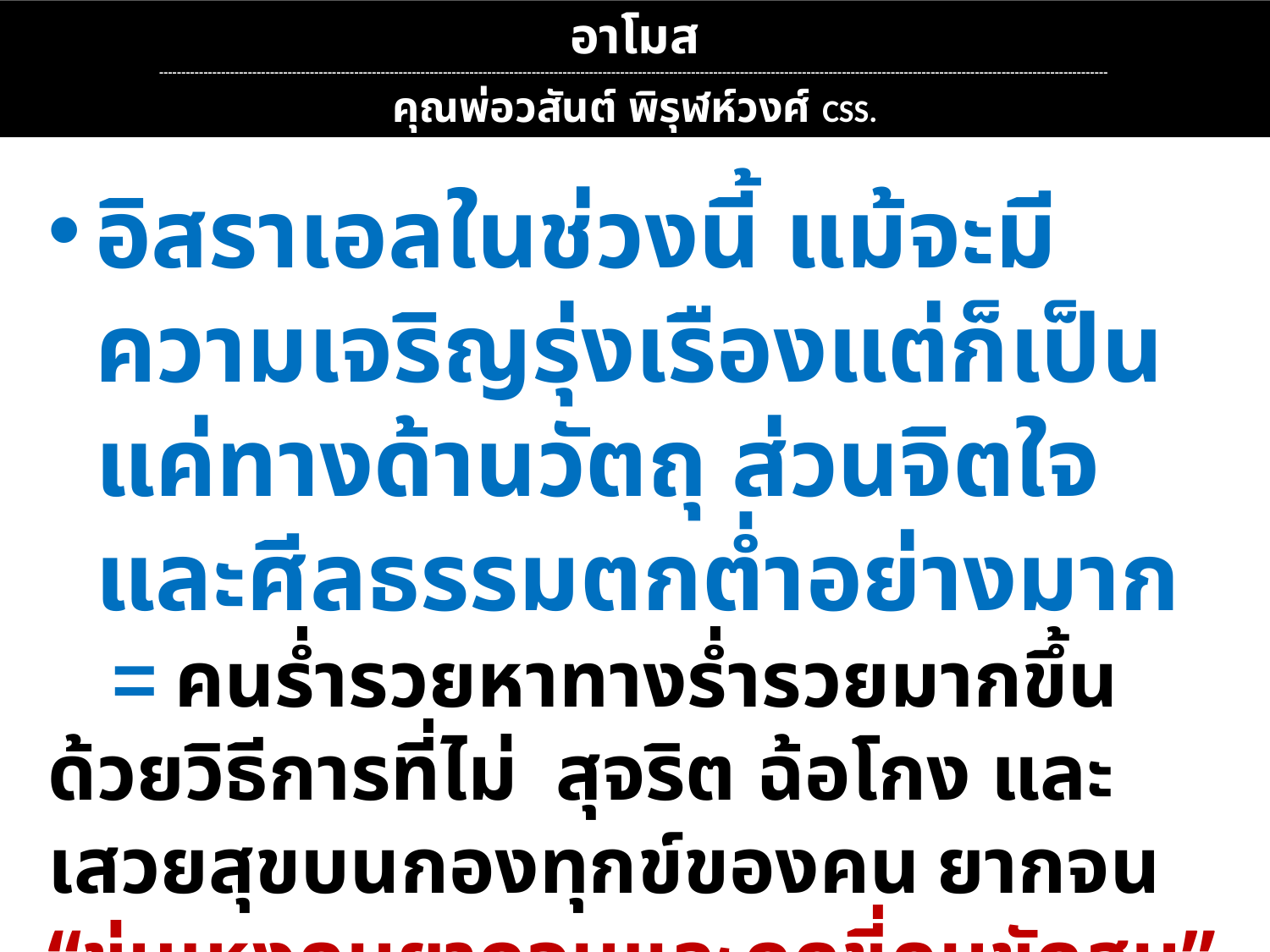

อาโมส
----------------------------------------------------------------------------------------------------------------------------------------------------------------------------------------------------------------------
คุณพ่อวสันต์ พิรุฬห์วงศ์ CSS.
อิสราเอลในช่วงนี้ แม้จะมีความเจริญรุ่งเรืองแต่ก็เป็นแค่ทางด้านวัตถุ ส่วนจิตใจและศีลธรรมตกต่ำอย่างมาก
   =	คนร่ำรวยหาทางร่ำรวยมากขึ้นด้วยวิธีการที่ไม่	สุจริต ฉ้อโกง และเสวยสุขบนกองทุกข์ของคน	ยากจน “ข่มเหงคนยากจนและกดขี่คนขัดสน” 	(อมส 4:1) ทั้งในด้านกฎหมายและเศรษฐกิจ